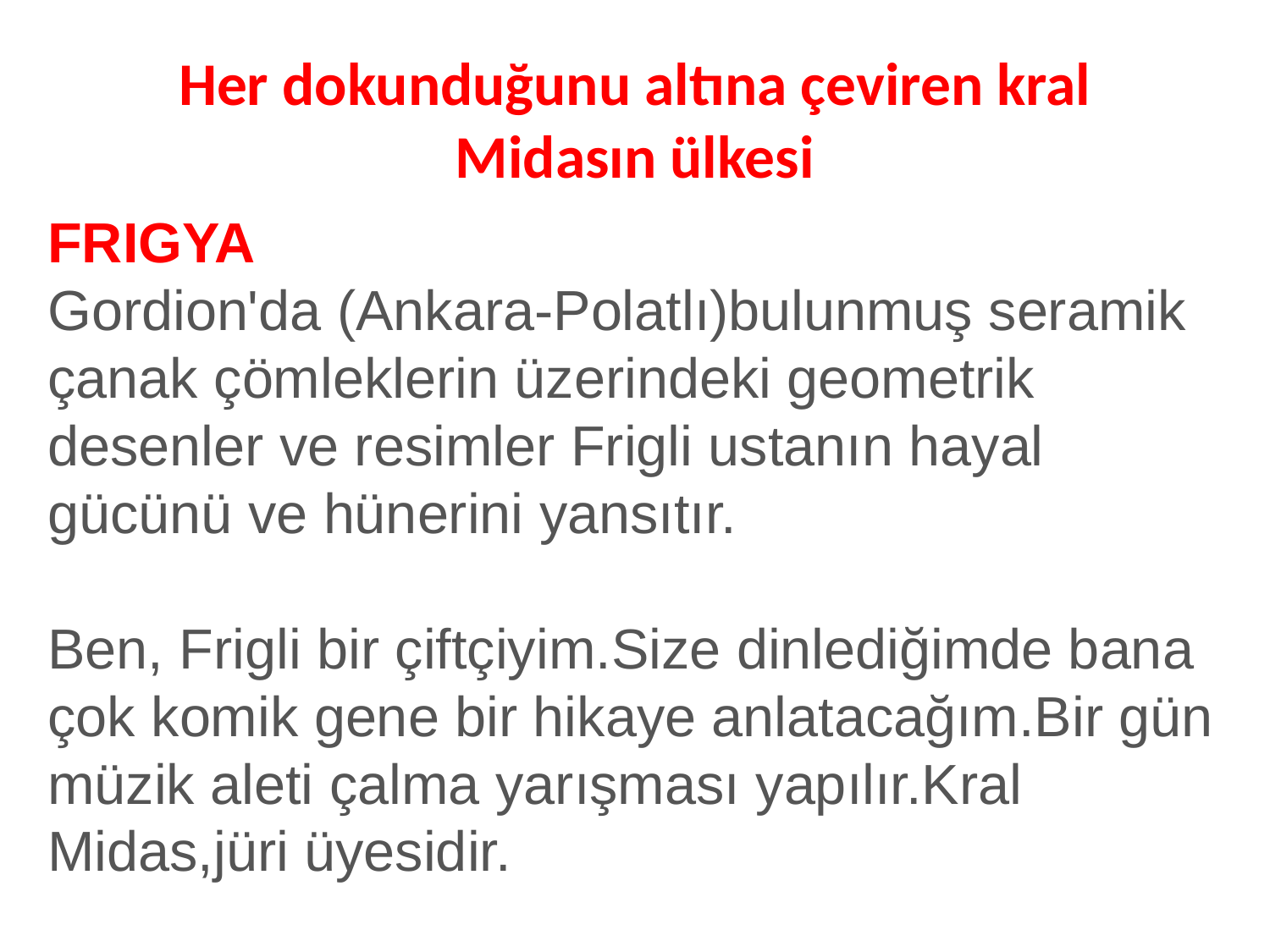

# Her dokunduğunu altına çeviren kral Midasın ülkesi
FRIGYA
Gordion'da (Ankara-Polatlı)bulunmuş seramik çanak çömleklerin üzerindeki geometrik desenler ve resimler Frigli ustanın hayal gücünü ve hünerini yansıtır.
Ben, Frigli bir çiftçiyim.Size dinlediğimde bana çok komik gene bir hikaye anlatacağım.Bir gün müzik aleti çalma yarışması yapılır.Kral Midas,jüri üyesidir.